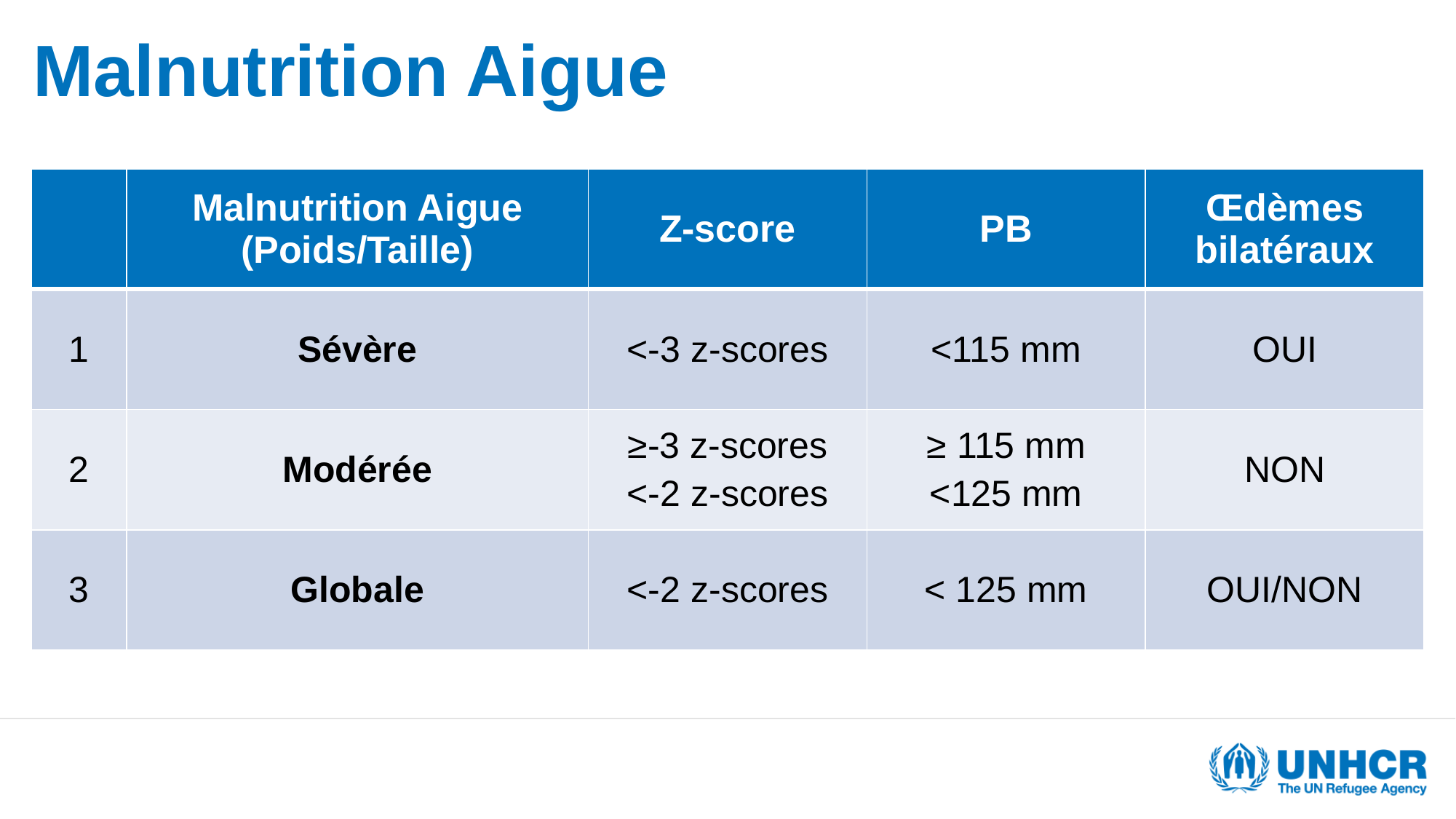

# Malnutrition Aigue
|  | Malnutrition Aigue (Poids/Taille) | Z-score | PB | Œdèmes bilatéraux |
| --- | --- | --- | --- | --- |
| 1 | Sévère | <-3 z-scores | <115 mm | OUI |
| 2 | Modérée | ≥-3 z-scores <-2 z-scores | ≥ 115 mm <125 mm | NON |
| 3 | Globale | <-2 z-scores | < 125 mm | OUI/NON |